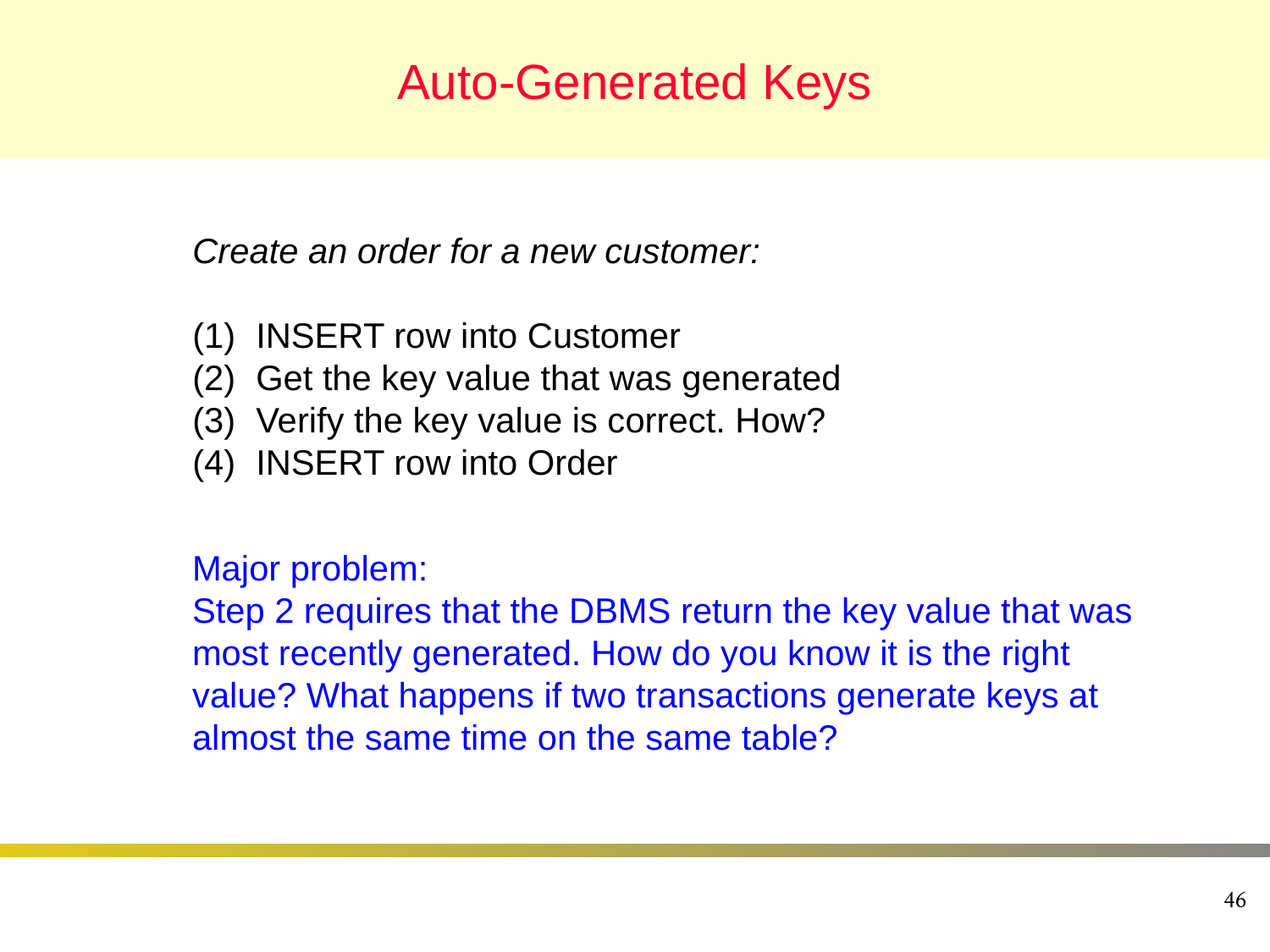

# Auto-Generated Keys
Create an order for a new customer:

INSERT row into Customer
Get the key value that was generated
Verify the key value is correct. How?
INSERT row into Order
Major problem:
Step 2 requires that the DBMS return the key value that was most recently generated. How do you know it is the right value? What happens if two transactions generate keys at almost the same time on the same table?
46